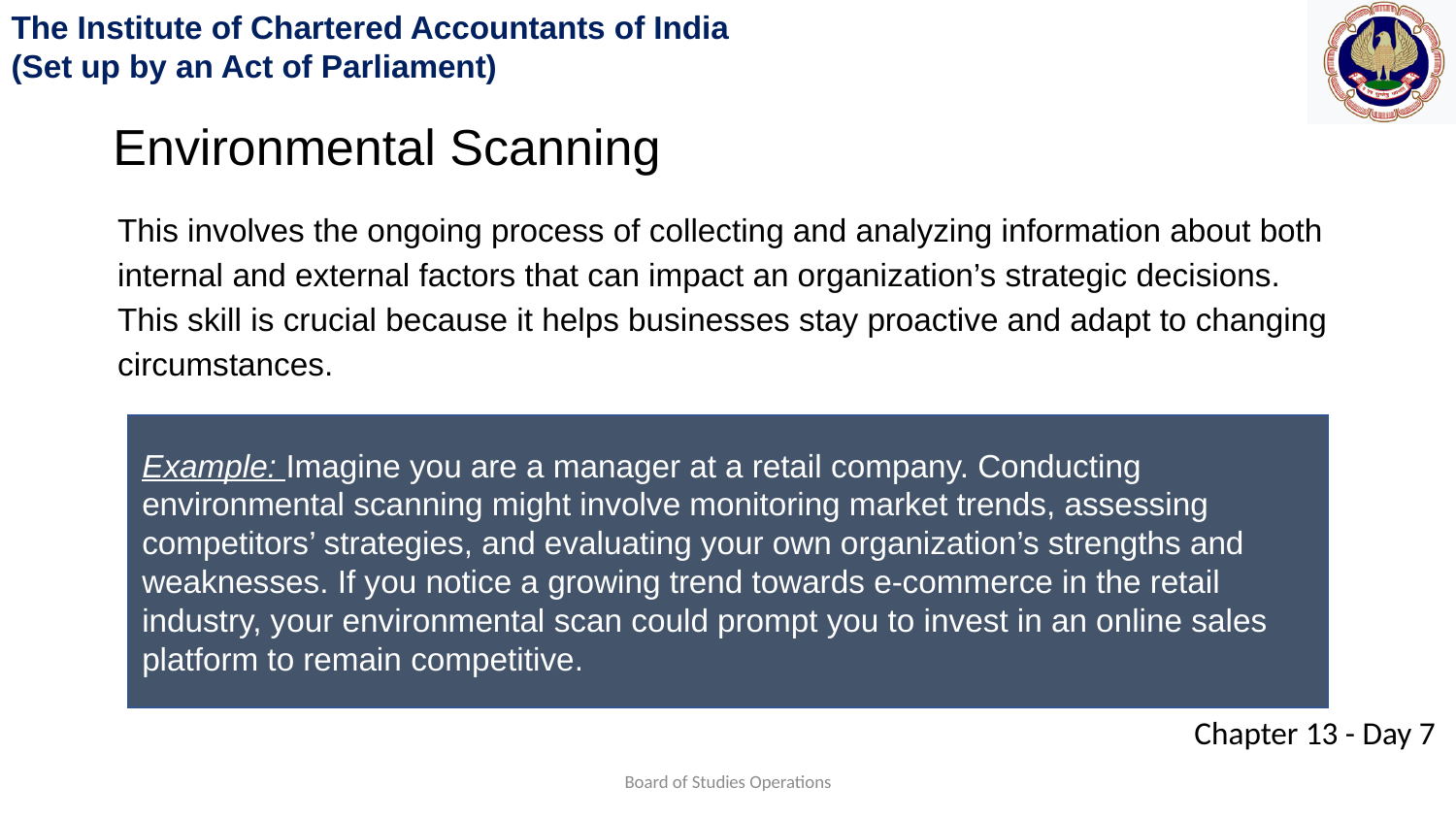

Environmental Scanning
This involves the ongoing process of collecting and analyzing information about both internal and external factors that can impact an organization’s strategic decisions.
This skill is crucial because it helps businesses stay proactive and adapt to changing circumstances.

Example: Imagine you are a manager at a retail company. Conducting environmental scanning might involve monitoring market trends, assessing competitors’ strategies, and evaluating your own organization’s strengths and weaknesses. If you notice a growing trend towards e-commerce in the retail industry, your environmental scan could prompt you to invest in an online sales platform to remain competitive.
Board of Studies Operations